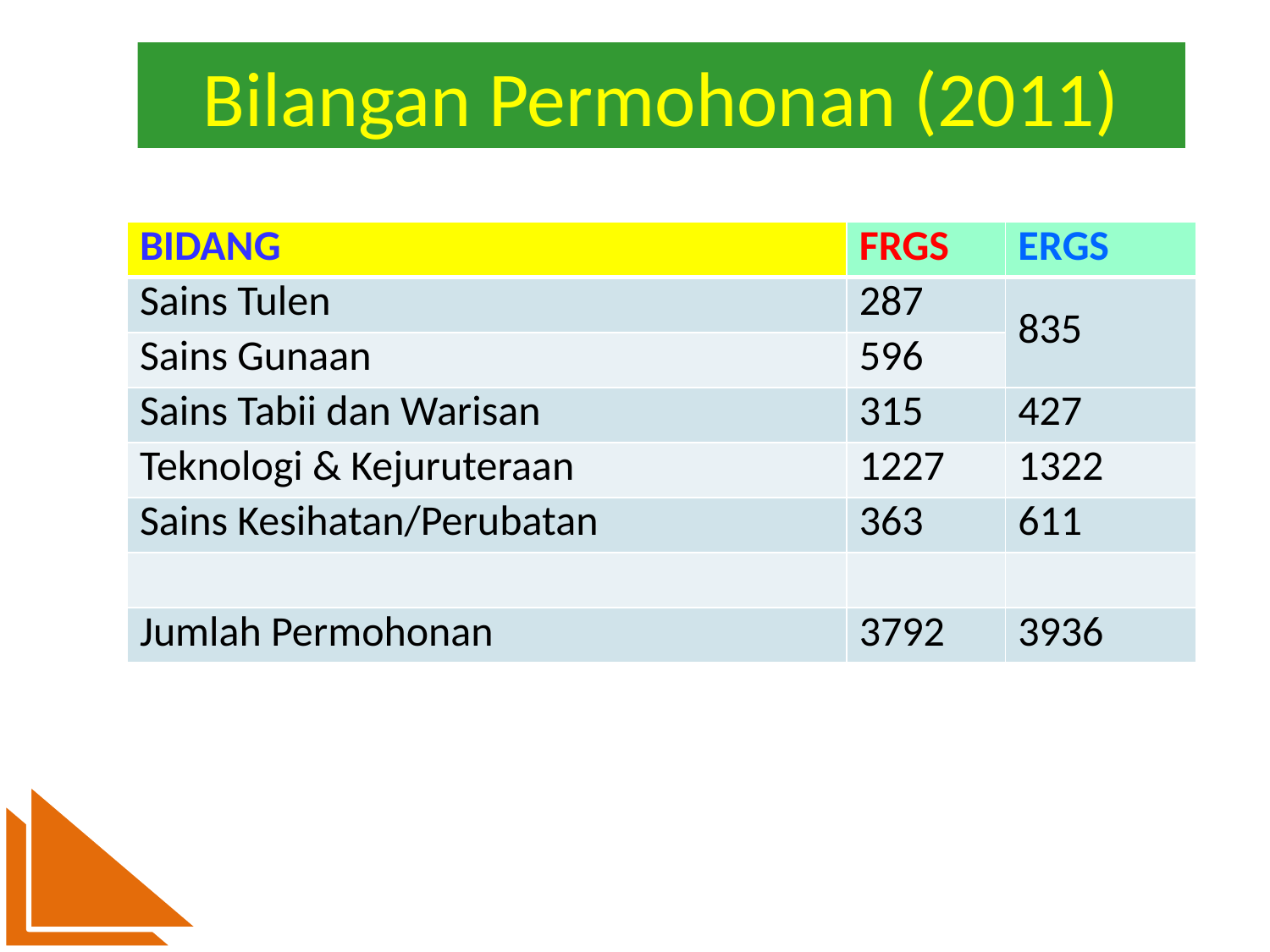

# Bilangan Permohonan (2011)
| BIDANG | FRGS | ERGS |
| --- | --- | --- |
| Sains Tulen | 287 | 835 |
| Sains Gunaan | 596 |  |
| Sains Tabii dan Warisan | 315 | 427 |
| Teknologi & Kejuruteraan | 1227 | 1322 |
| Sains Kesihatan/Perubatan | 363 | 611 |
|  |  |  |
| Jumlah Permohonan | 3792 | 3936 |